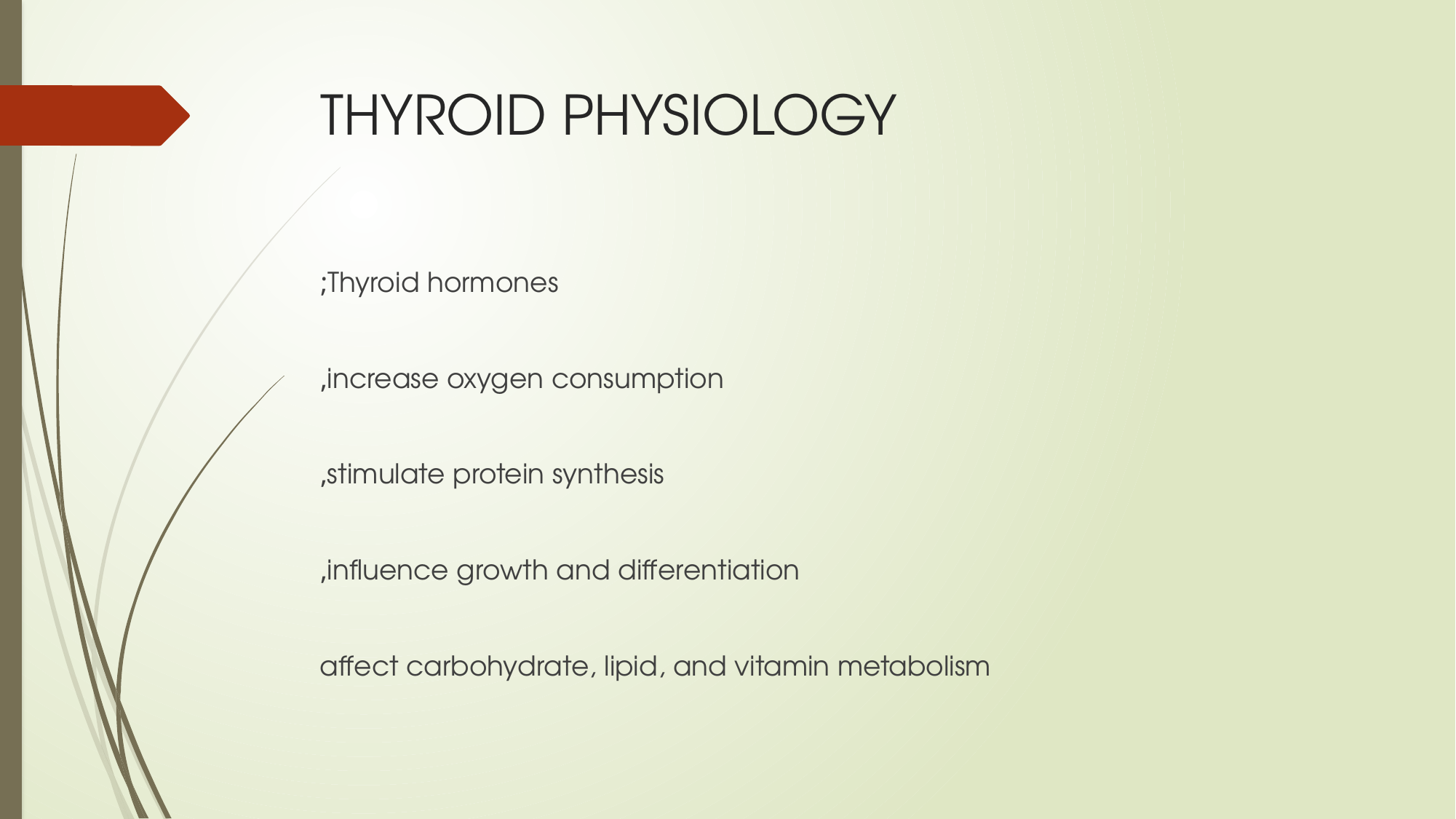

# THYROID PHYSIOLOGY
Thyroid hormones;

 increase oxygen consumption,

 stimulate protein synthesis,

influence growth and differentiation,

affect carbohydrate, lipid, and vitamin metabolism